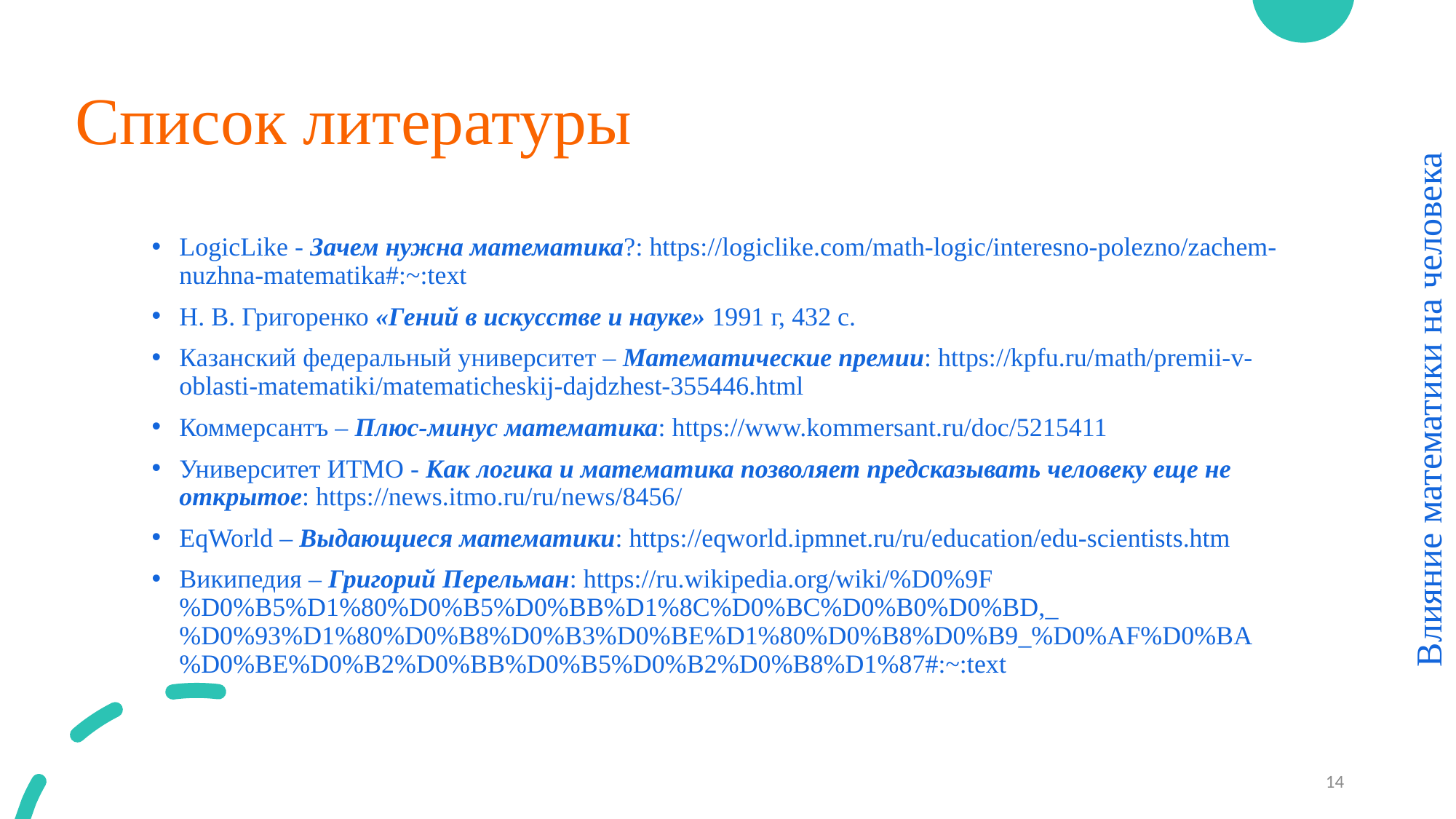

# Список литературы
LogicLike - Зачем нужна математика?: https://logiclike.com/math-logic/interesno-polezno/zachem-nuzhna-matematika#:~:text
Н. В. Григоренко «Гений в искусстве и науке» 1991 г, 432 с.
Казанский федеральный университет – Математические премии: https://kpfu.ru/math/premii-v-oblasti-matematiki/matematicheskij-dajdzhest-355446.html
Коммерсантъ – Плюс-минус математика: https://www.kommersant.ru/doc/5215411
Университет ИТМО - Как логика и математика позволяет предсказывать человеку еще не открытое: https://news.itmo.ru/ru/news/8456/
EqWorld – Выдающиеся математики: https://eqworld.ipmnet.ru/ru/education/edu-scientists.htm
Википедия – Григорий Перельман: https://ru.wikipedia.org/wiki/%D0%9F%D0%B5%D1%80%D0%B5%D0%BB%D1%8C%D0%BC%D0%B0%D0%BD,_%D0%93%D1%80%D0%B8%D0%B3%D0%BE%D1%80%D0%B8%D0%B9_%D0%AF%D0%BA%D0%BE%D0%B2%D0%BB%D0%B5%D0%B2%D0%B8%D1%87#:~:text
Влияние математики на человека
14